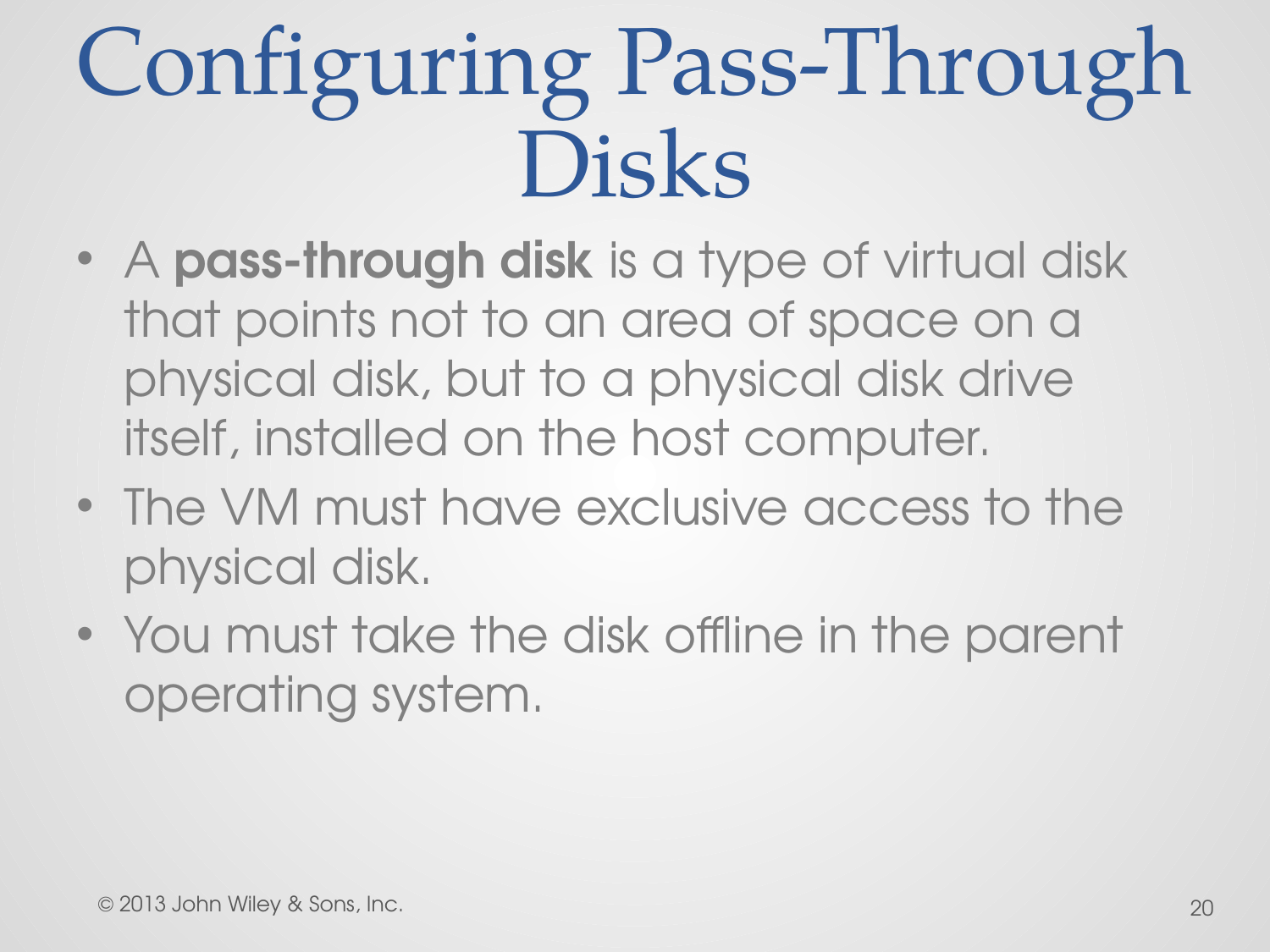

# Configuring Pass-Through Disks
A pass-through disk is a type of virtual disk that points not to an area of space on a physical disk, but to a physical disk drive itself, installed on the host computer.
The VM must have exclusive access to the physical disk.
You must take the disk offline in the parent operating system.
© 2013 John Wiley & Sons, Inc.
20